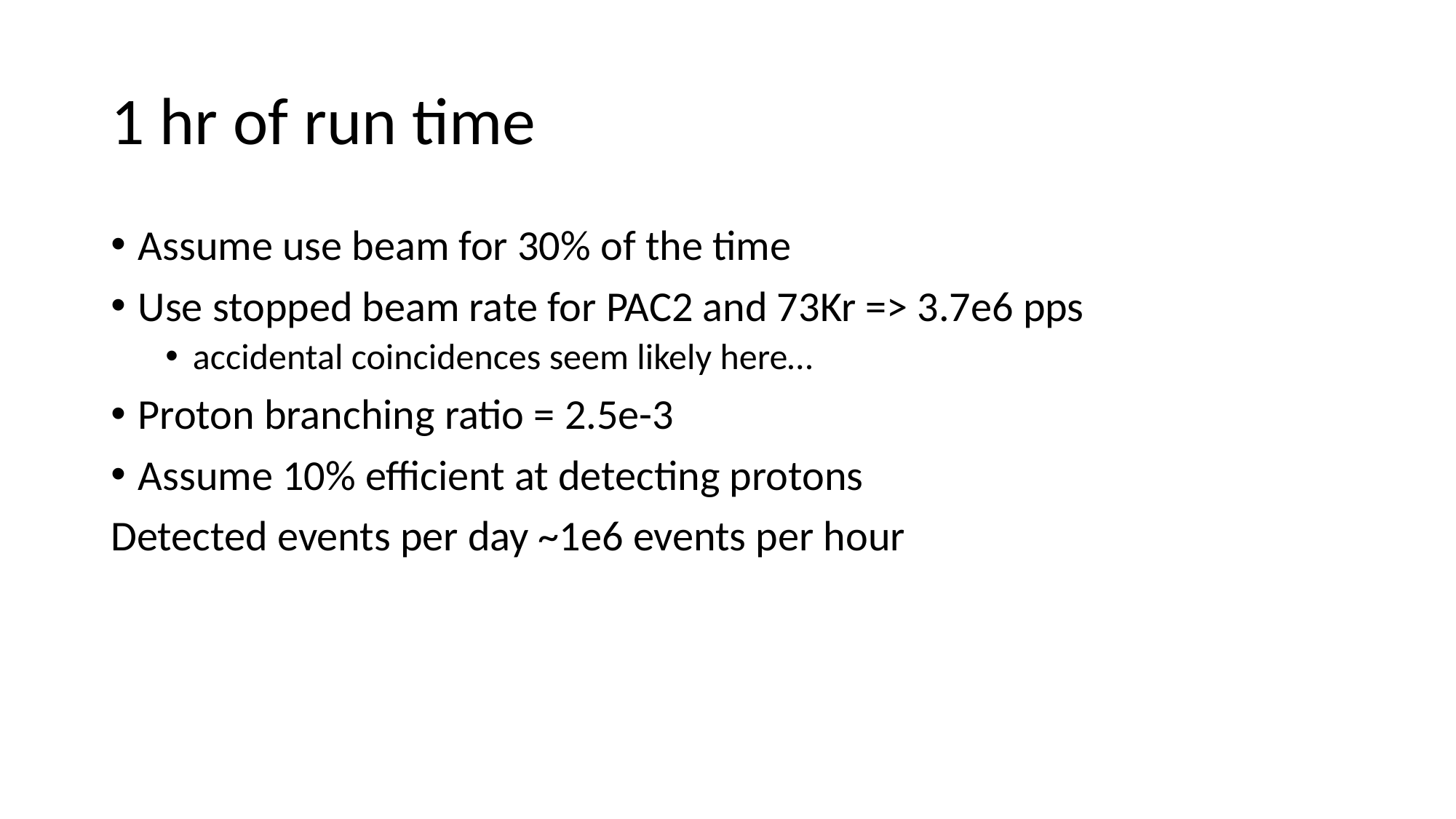

# 1 hr of run time
Assume use beam for 30% of the time
Use stopped beam rate for PAC2 and 73Kr => 3.7e6 pps
accidental coincidences seem likely here…
Proton branching ratio = 2.5e-3
Assume 10% efficient at detecting protons
Detected events per day ~1e6 events per hour